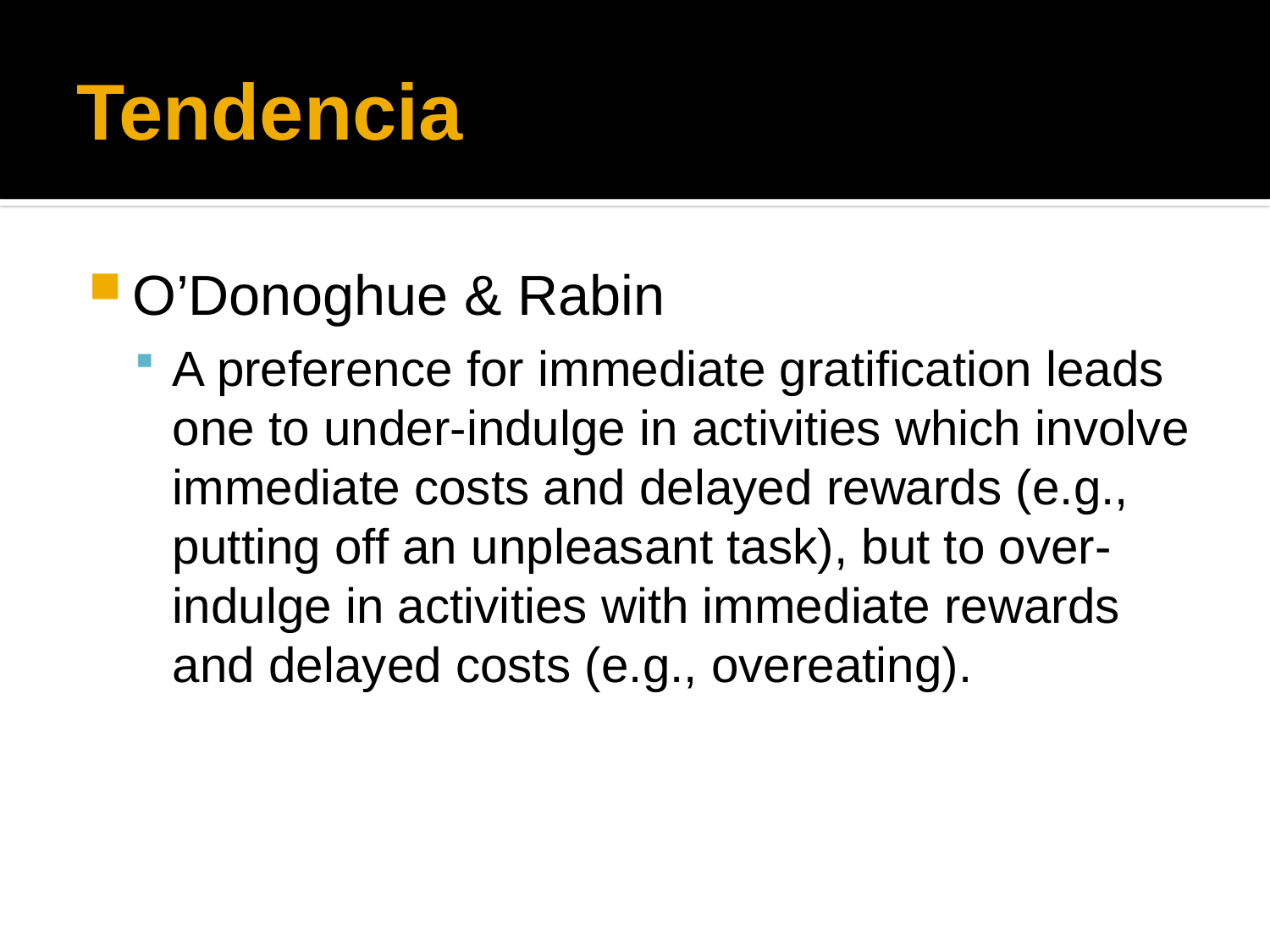

# Tendencia
O’Donoghue & Rabin
A preference for immediate gratification leads one to under-indulge in activities which involve immediate costs and delayed rewards (e.g., putting off an unpleasant task), but to over-indulge in activities with immediate rewards and delayed costs (e.g., overeating).